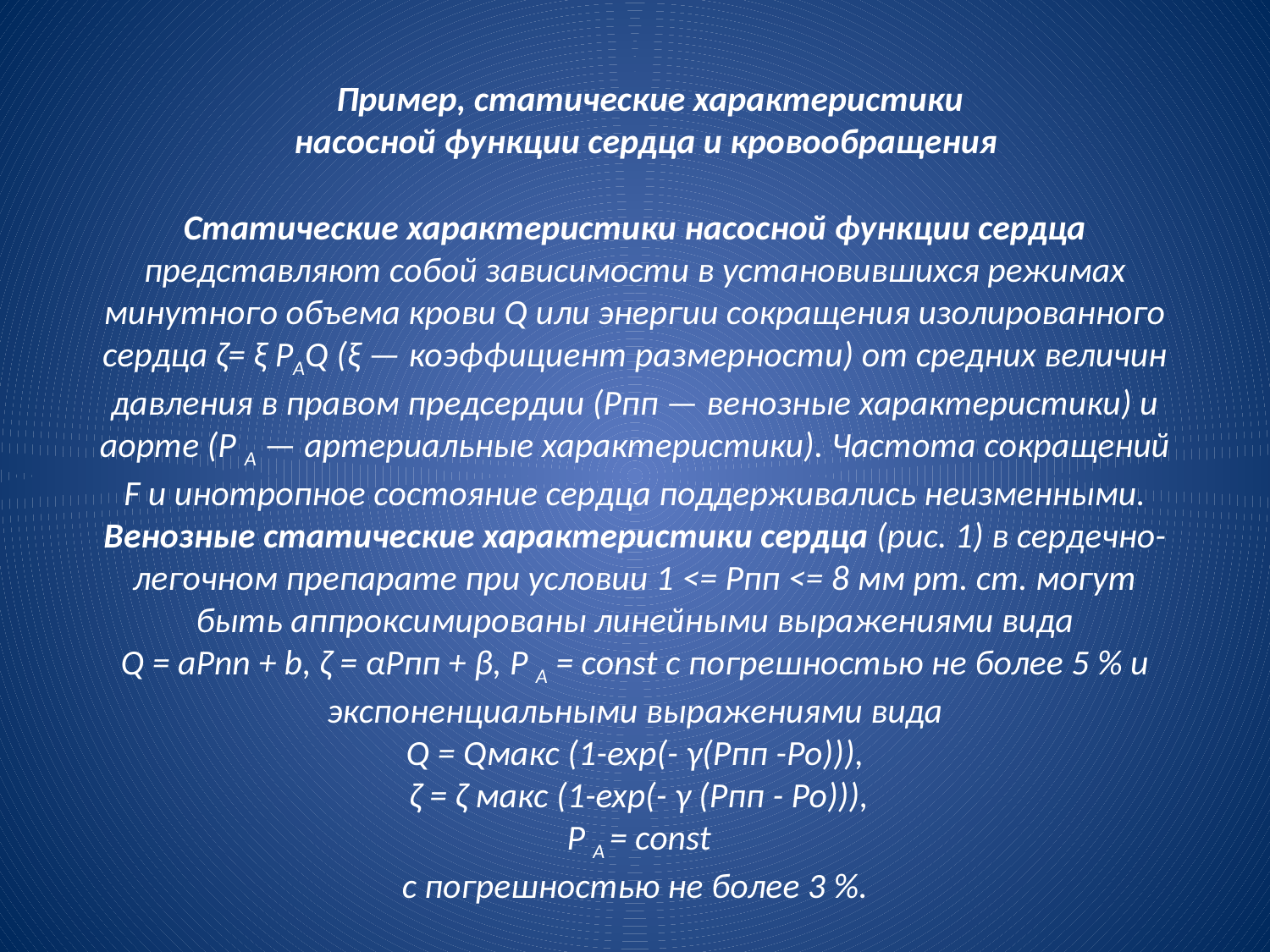

Пример, статические характеристики насосной функции сердца и кровообращения
Статические характеристики насосной функции сердца представляют собой зависимости в установившихся режимах минутного объема крови Q или энергии сокращения изолированного сердца ζ= ξ PAQ (ξ — коэффициент размерности) от средних величин давления в правом предсердии (Рпп — венозные характеристики) и аорте (Р A — артериальные характеристики). Частота сокращений F и инотропное состояние сердца поддерживались неизменными.
Венозные статические характеристики сердца (рис. 1) в сердечно-легочном препарате при условии 1 <= Рпп <= 8 мм рт. ст. могут быть аппроксимированы линейными выражениями вида
Q = aPnn + b, ζ = αРпп + β, Р A = const с погрешностью не более 5 % и экспоненциальными выражениями вида
Q = Qмакс (1-exp(- γ(Рпп -Ро))),
 ζ = ζ макс (1-exp(- γ (Рпп - Ро))),
 Р A = const
с погрешностью не более 3 %.